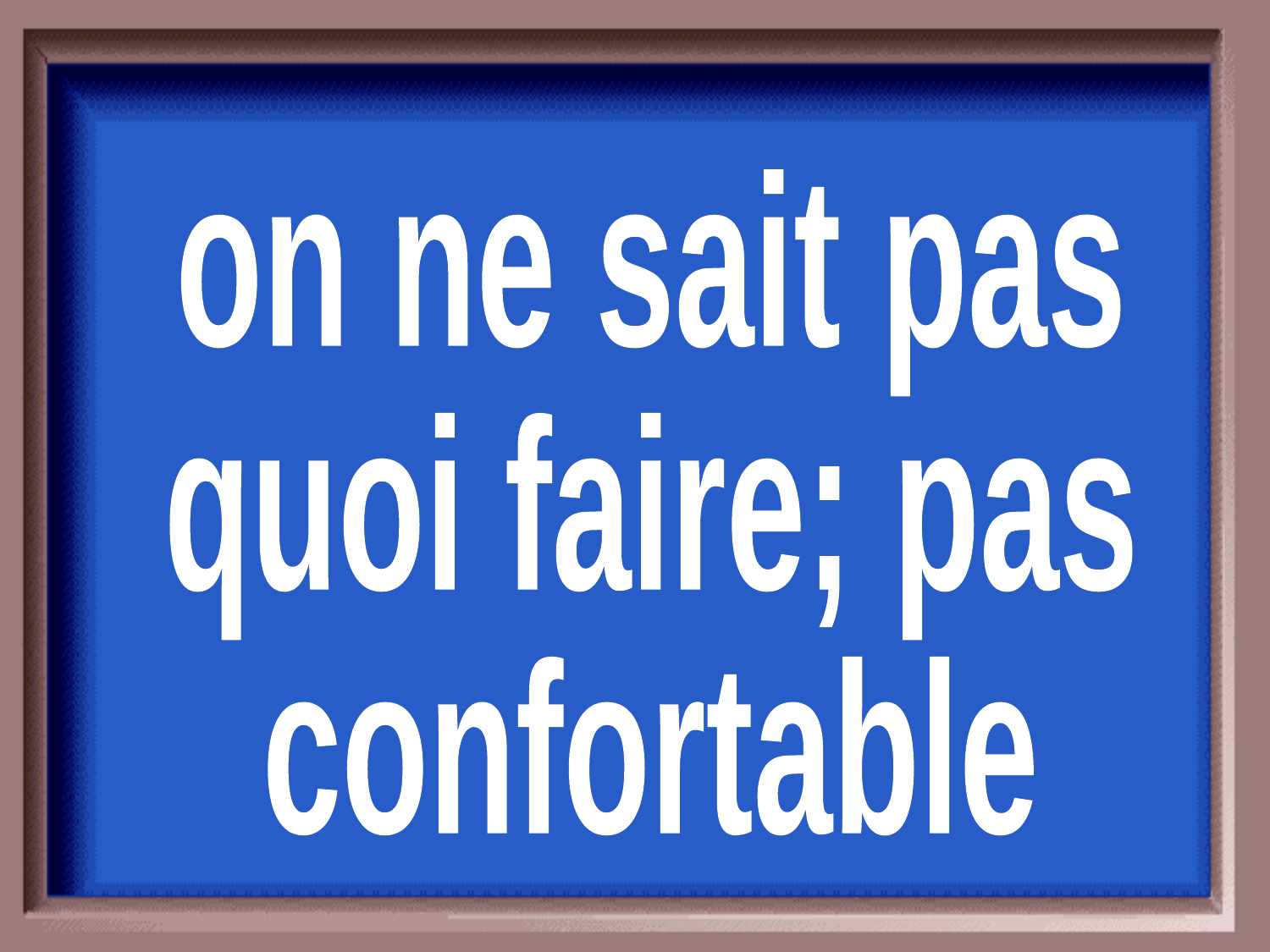

on ne sait pas
quoi faire; pas
confortable